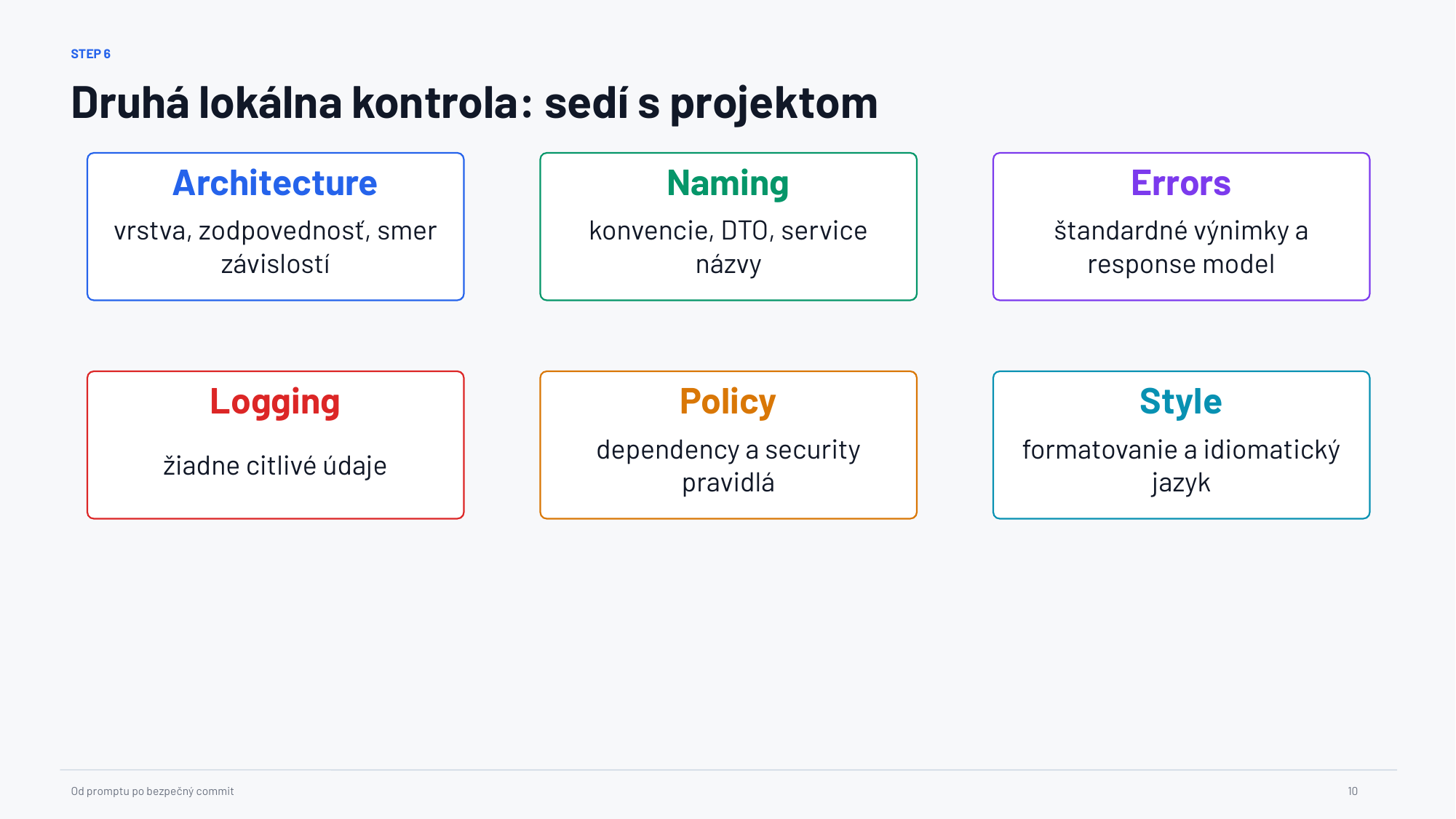

STEP 6
Druhá lokálna kontrola: sedí s projektom

Architecture
Naming
Errors
vrstva, zodpovednosť, smer závislostí
konvencie, DTO, service názvy
štandardné výnimky a response model

Logging
Policy
Style
žiadne citlivé údaje
dependency a security pravidlá
formatovanie a idiomatický jazyk
10